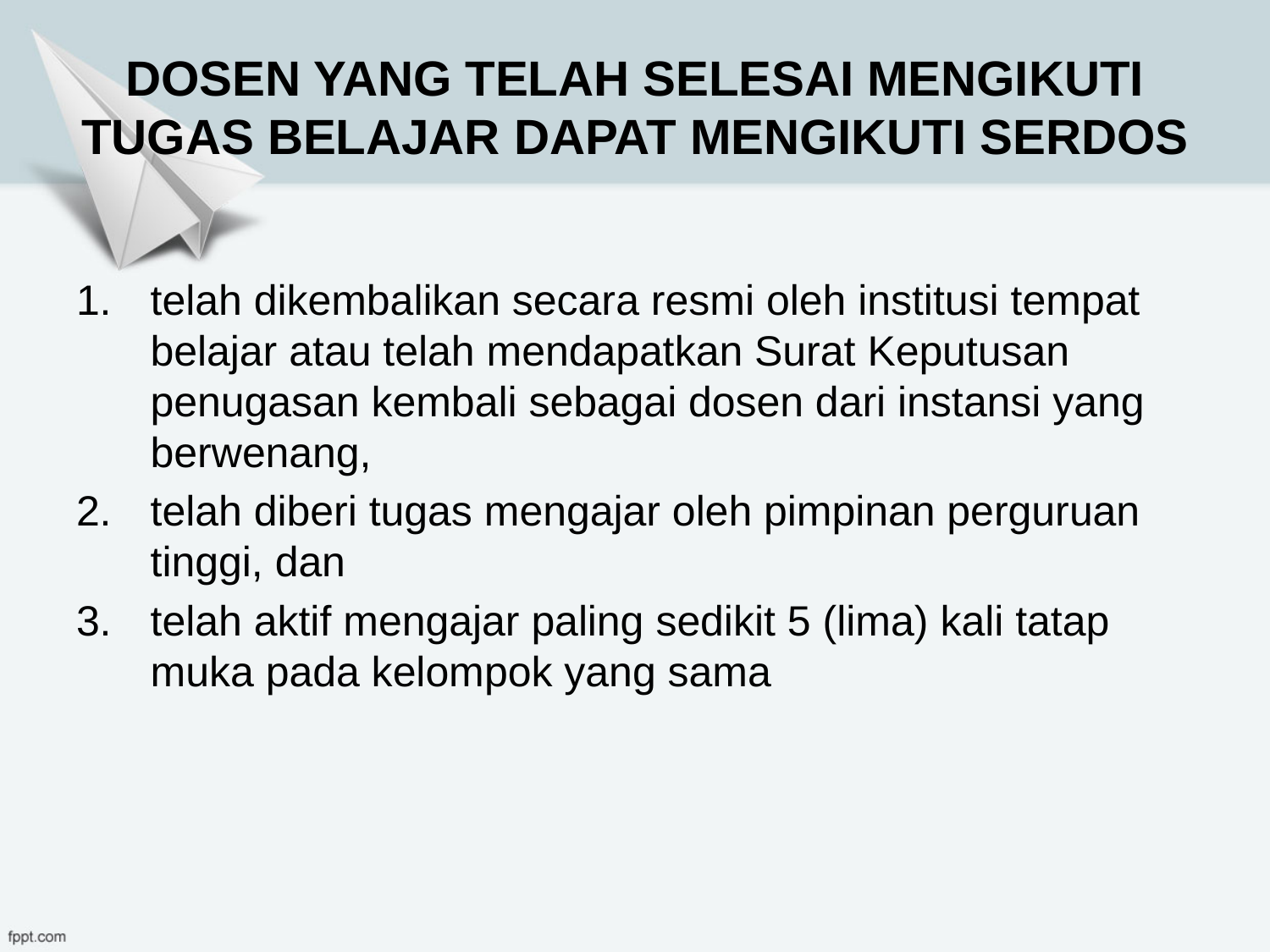

# DOSEN YANG TELAH SELESAI MENGIKUTI TUGAS BELAJAR DAPAT MENGIKUTI SERDOS
telah dikembalikan secara resmi oleh institusi tempat belajar atau telah mendapatkan Surat Keputusan penugasan kembali sebagai dosen dari instansi yang berwenang,
telah diberi tugas mengajar oleh pimpinan perguruan tinggi, dan
telah aktif mengajar paling sedikit 5 (lima) kali tatap muka pada kelompok yang sama